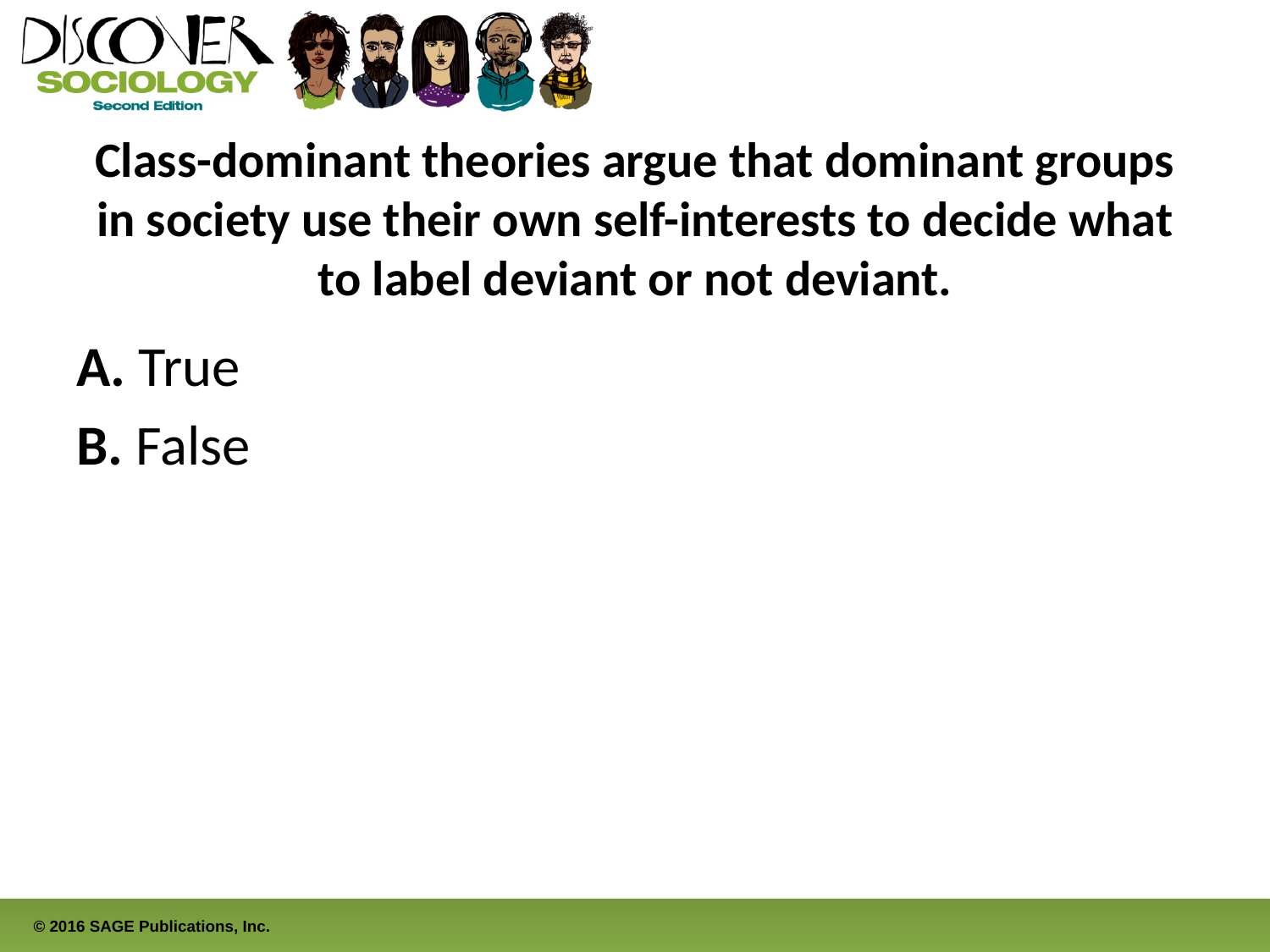

# Class-dominant theories argue that dominant groups in society use their own self-interests to decide what to label deviant or not deviant.
A. True
B. False